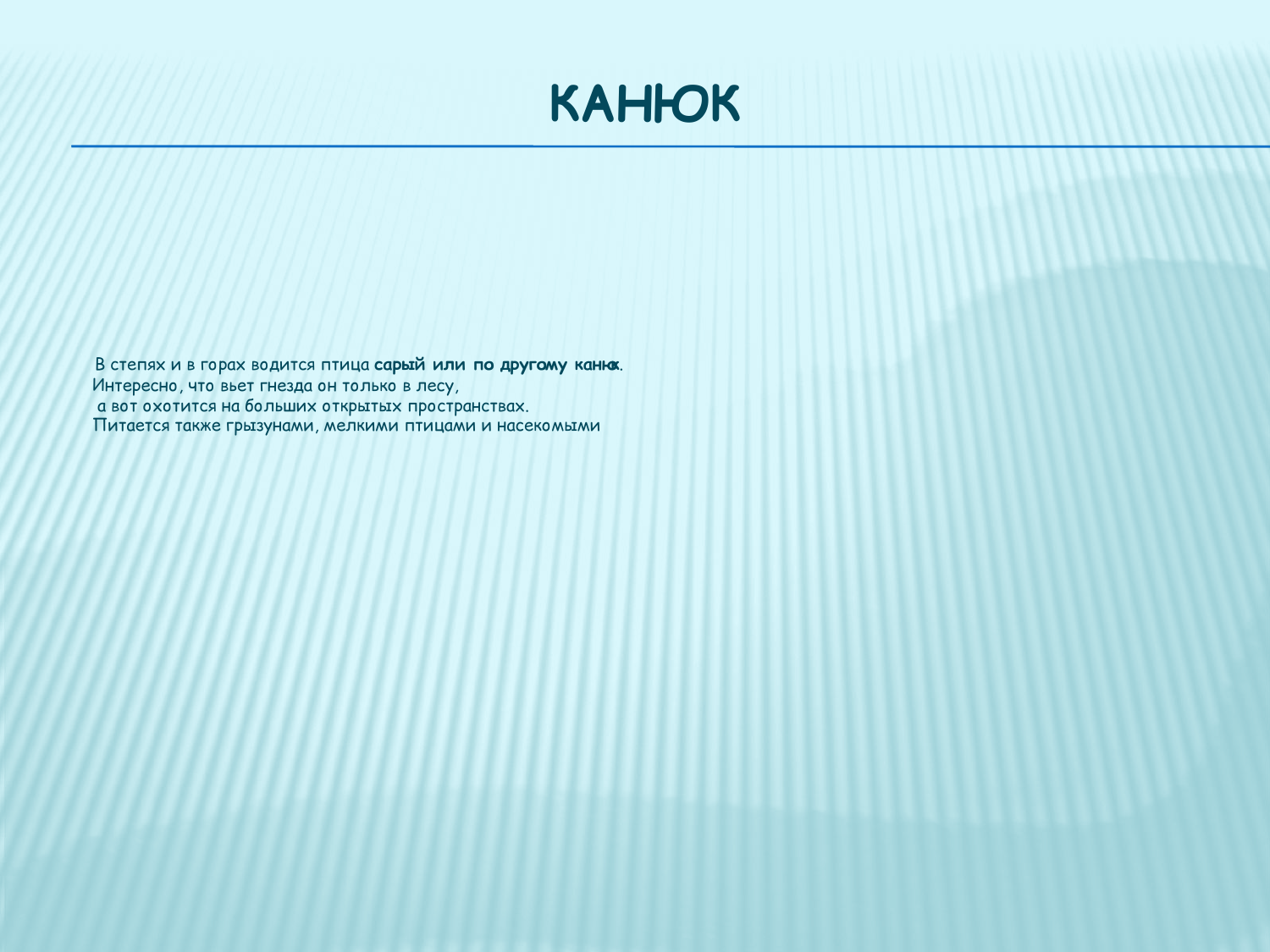

КАНЮК
# В степях и в горах водится птица сарый или по другому канюк. Интересно, что вьет гнезда он только в лесу, а вот охотится на больших открытых пространствах. Питается также грызунами, мелкими птицами и насекомыми